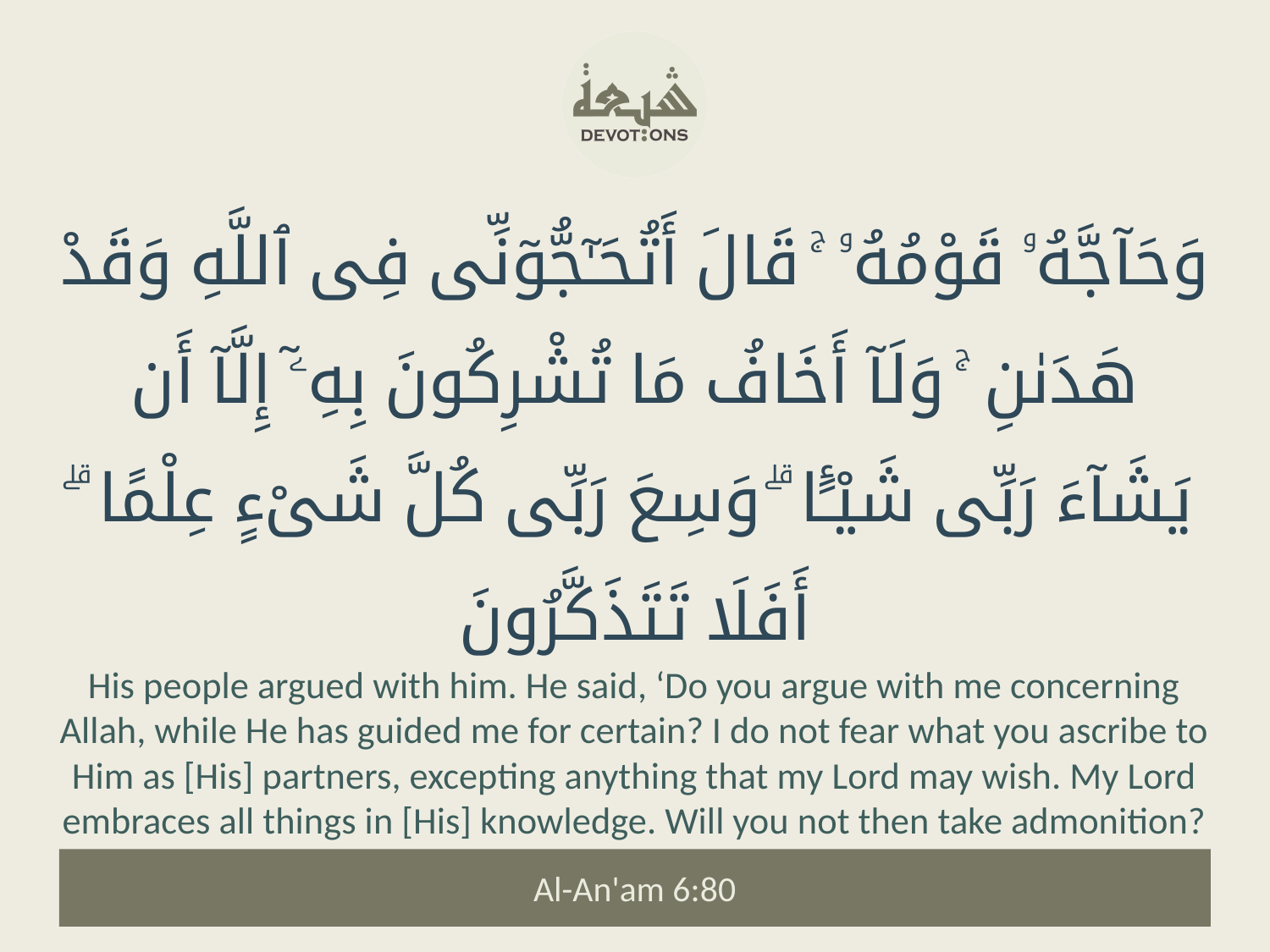

وَحَآجَّهُۥ قَوْمُهُۥ ۚ قَالَ أَتُحَـٰٓجُّوٓنِّى فِى ٱللَّهِ وَقَدْ هَدَىٰنِ ۚ وَلَآ أَخَافُ مَا تُشْرِكُونَ بِهِۦٓ إِلَّآ أَن يَشَآءَ رَبِّى شَيْـًٔا ۗ وَسِعَ رَبِّى كُلَّ شَىْءٍ عِلْمًا ۗ أَفَلَا تَتَذَكَّرُونَ
His people argued with him. He said, ‘Do you argue with me concerning Allah, while He has guided me for certain? I do not fear what you ascribe to Him as [His] partners, excepting anything that my Lord may wish. My Lord embraces all things in [His] knowledge. Will you not then take admonition?
Al-An'am 6:80